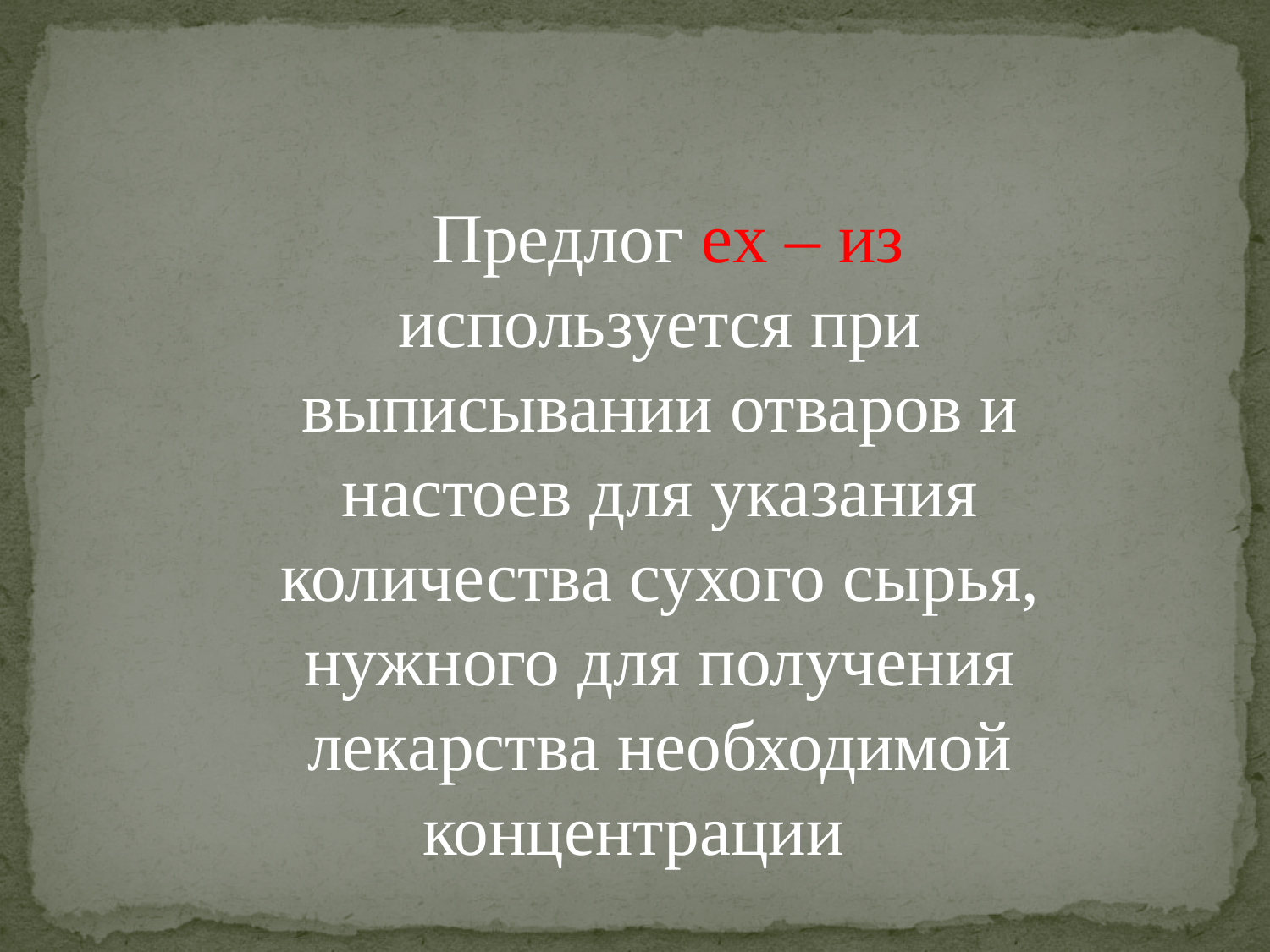

Предлог еx – из используется при выписывании отваров и настоев для указания количества сухого сырья, нужного для получения лекарства необходимой концентрации